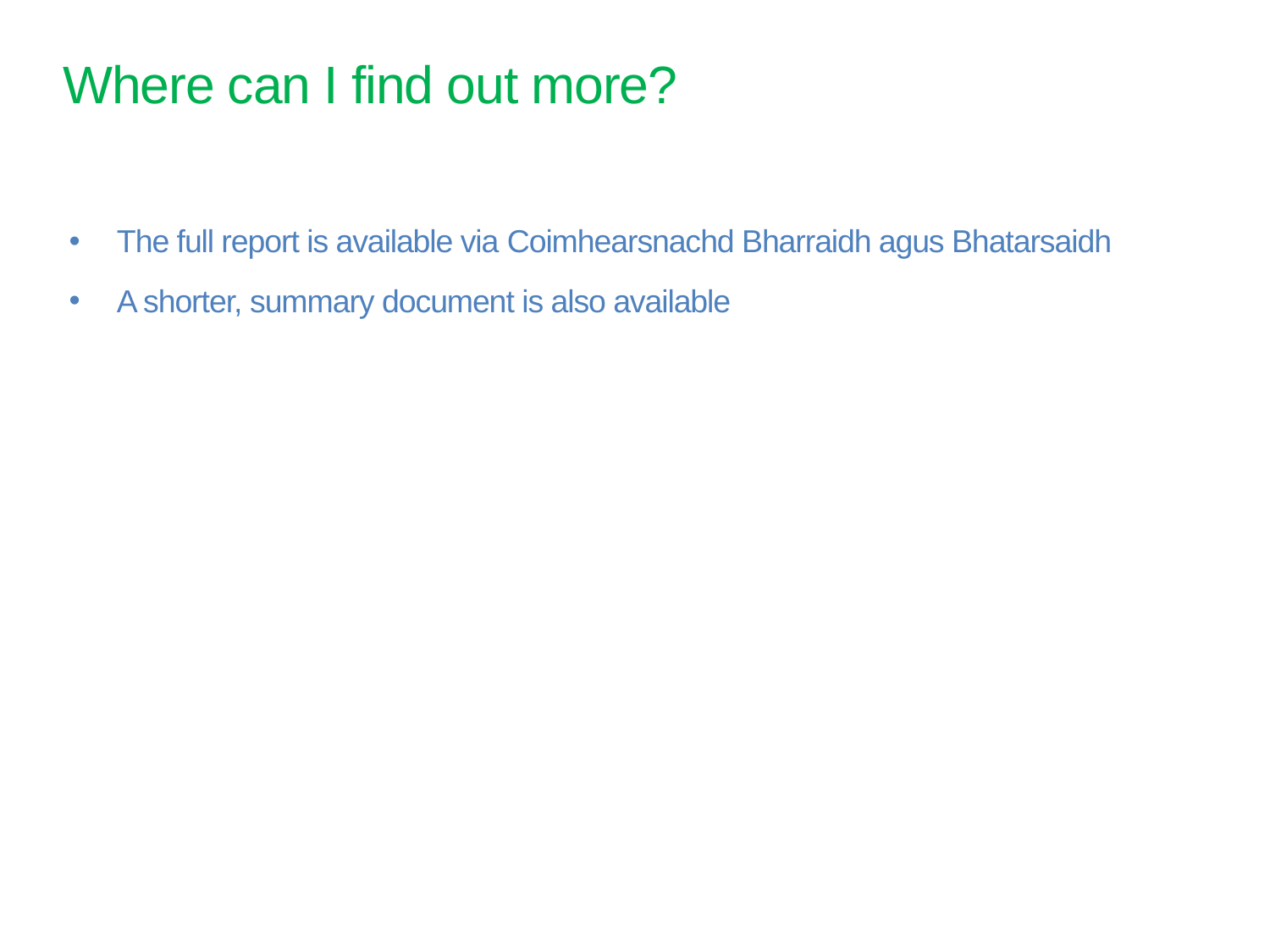

# Where can I find out more?
The full report is available via Coimhearsnachd Bharraidh agus Bhatarsaidh
A shorter, summary document is also available